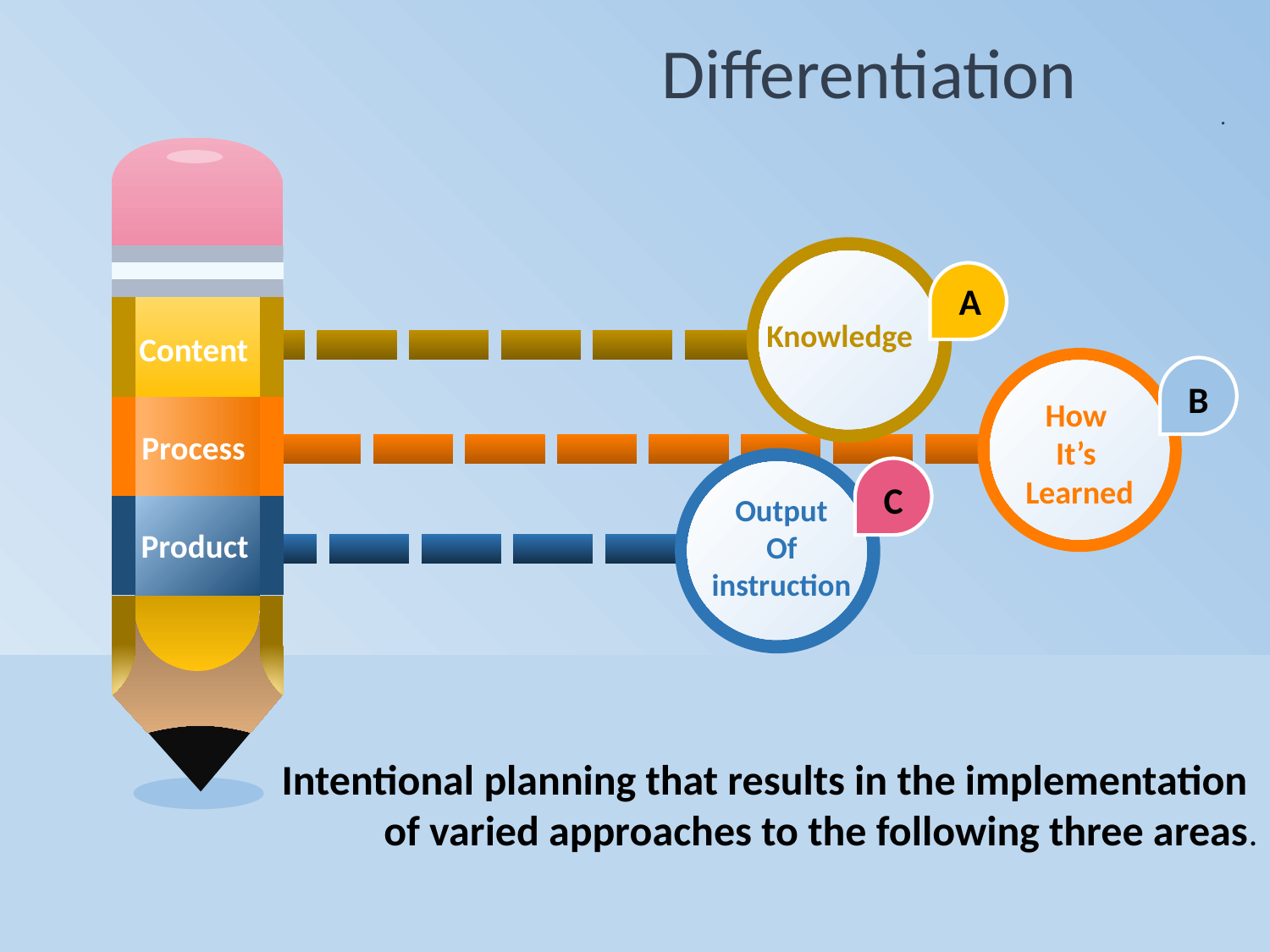

Differentiation
.

Knowledge

A

Content

How
It’s
Learned

B

Process

Output
Of
instruction

C

Product

 Intentional planning that results in the implementation
of varied approaches to the following three areas.